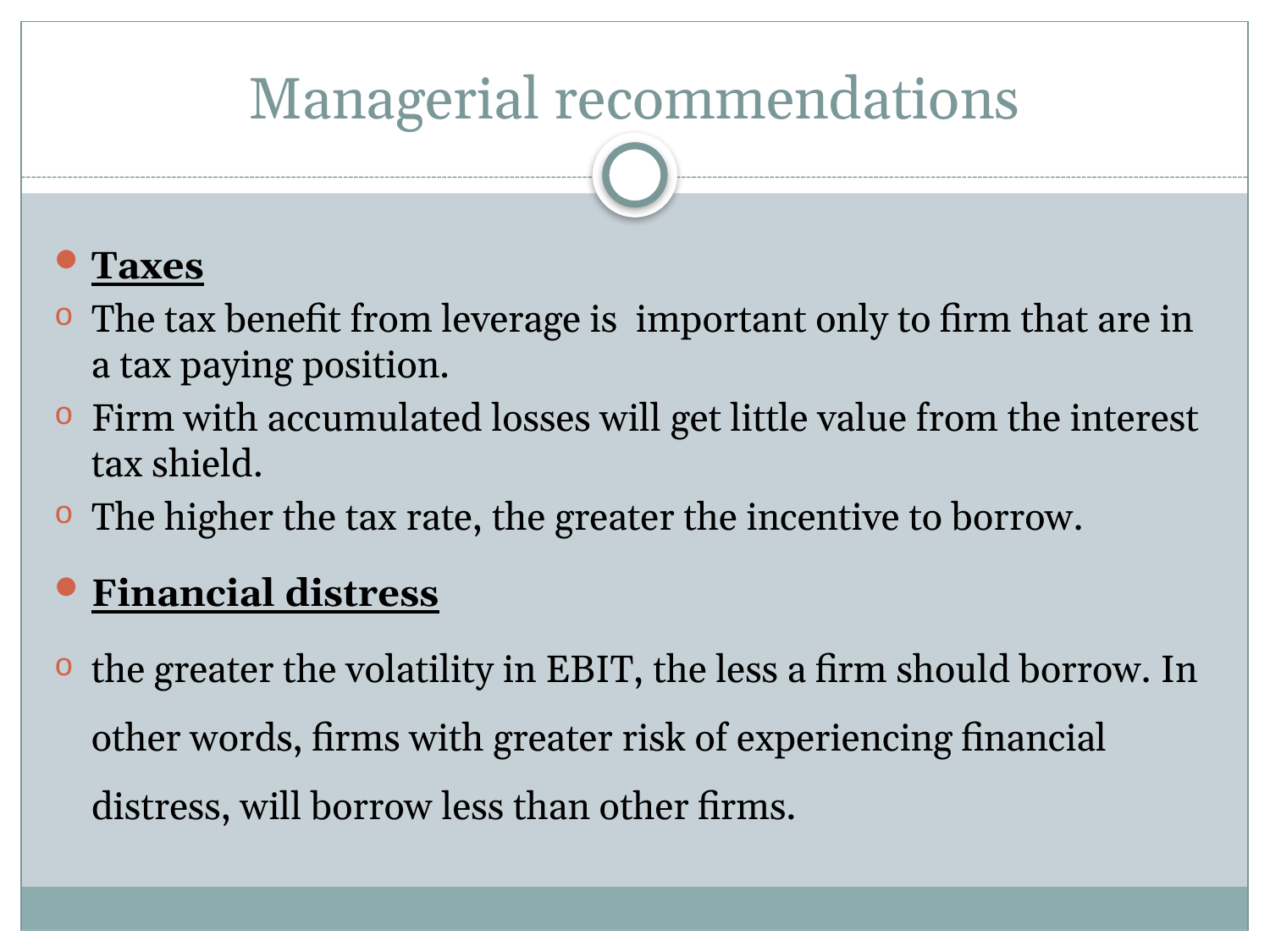

# Managerial recommendations
Taxes
The tax benefit from leverage is  important only to firm that are in a tax paying position.
Firm with accumulated losses will get little value from the interest tax shield.
The higher the tax rate, the greater the incentive to borrow.
Financial distress
the greater the volatility in EBIT, the less a firm should borrow. In other words, firms with greater risk of experiencing financial distress, will borrow less than other firms.